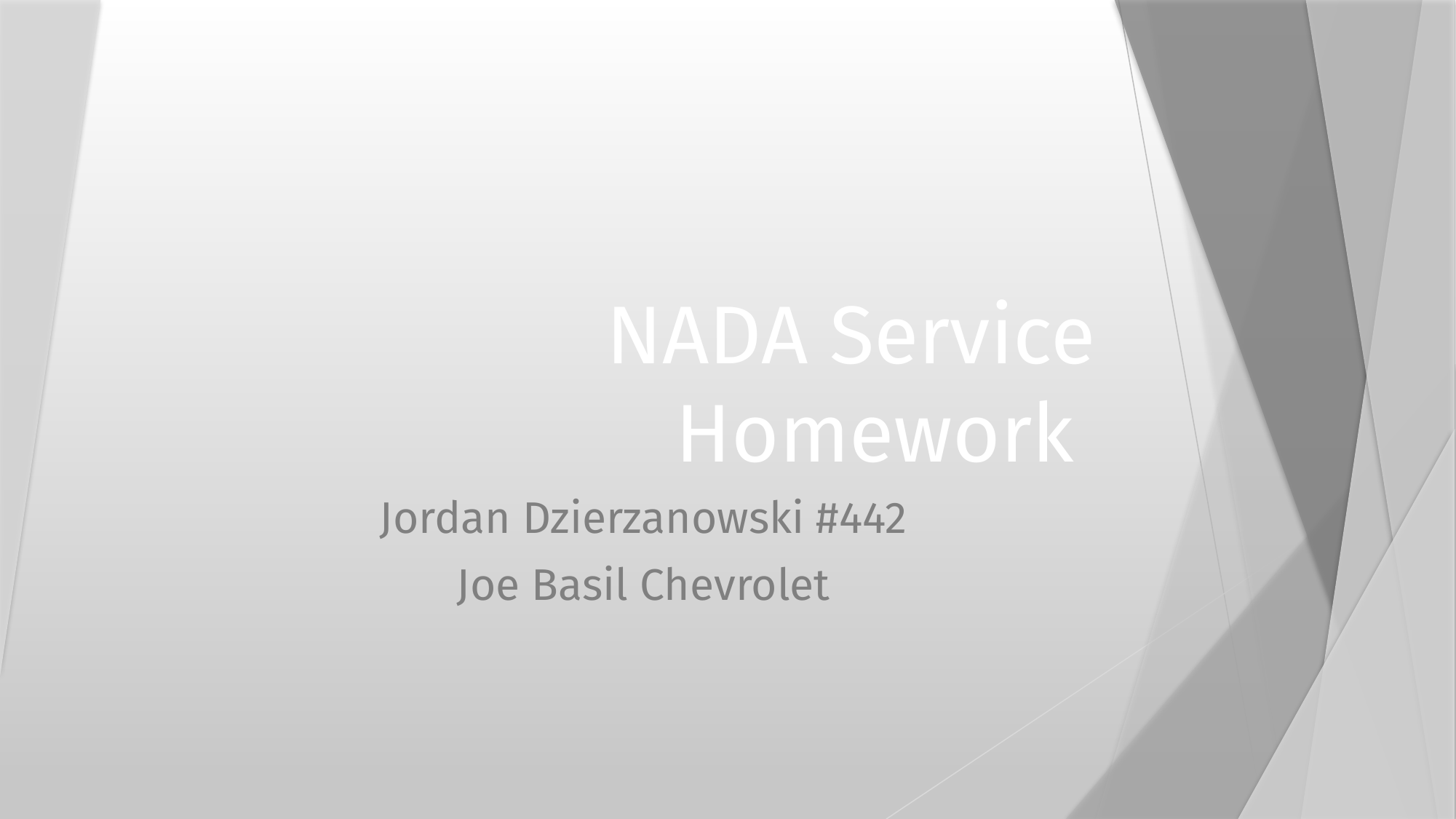

# NADA Service Homework
Jordan Dzierzanowski #442
Joe Basil Chevrolet